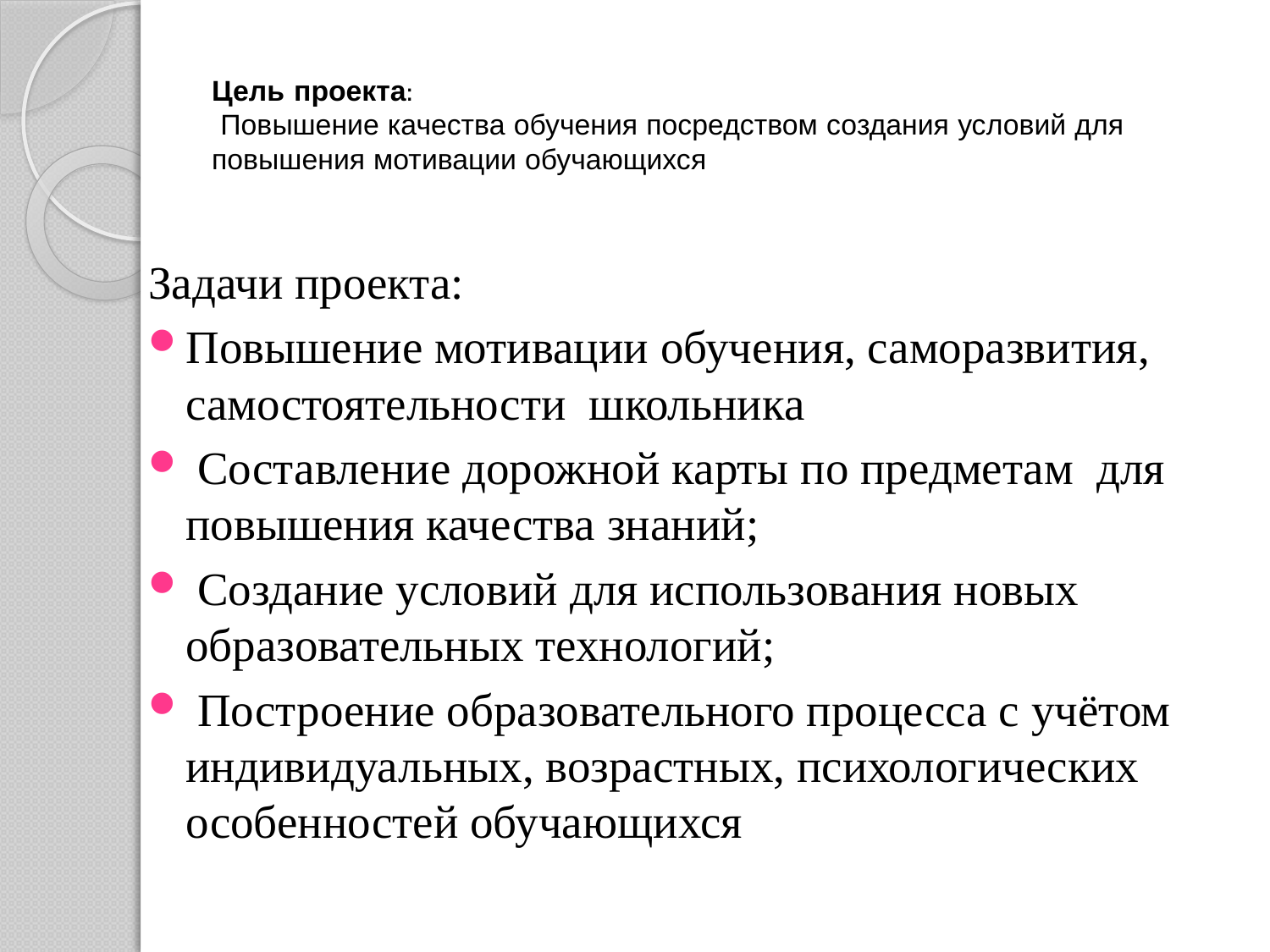

# Цель проекта: Повышение качества обучения посредством создания условий для повышения мотивации обучающихся
Задачи проекта:
Повышение мотивации обучения, саморазвития,  самостоятельности  школьника
 Составление дорожной карты по предметам  для повышения качества знаний;
 Создание условий для использования новых образовательных технологий;
 Построение образовательного процесса с учётом   индивидуальных, возрастных, психологических   особенностей обучающихся